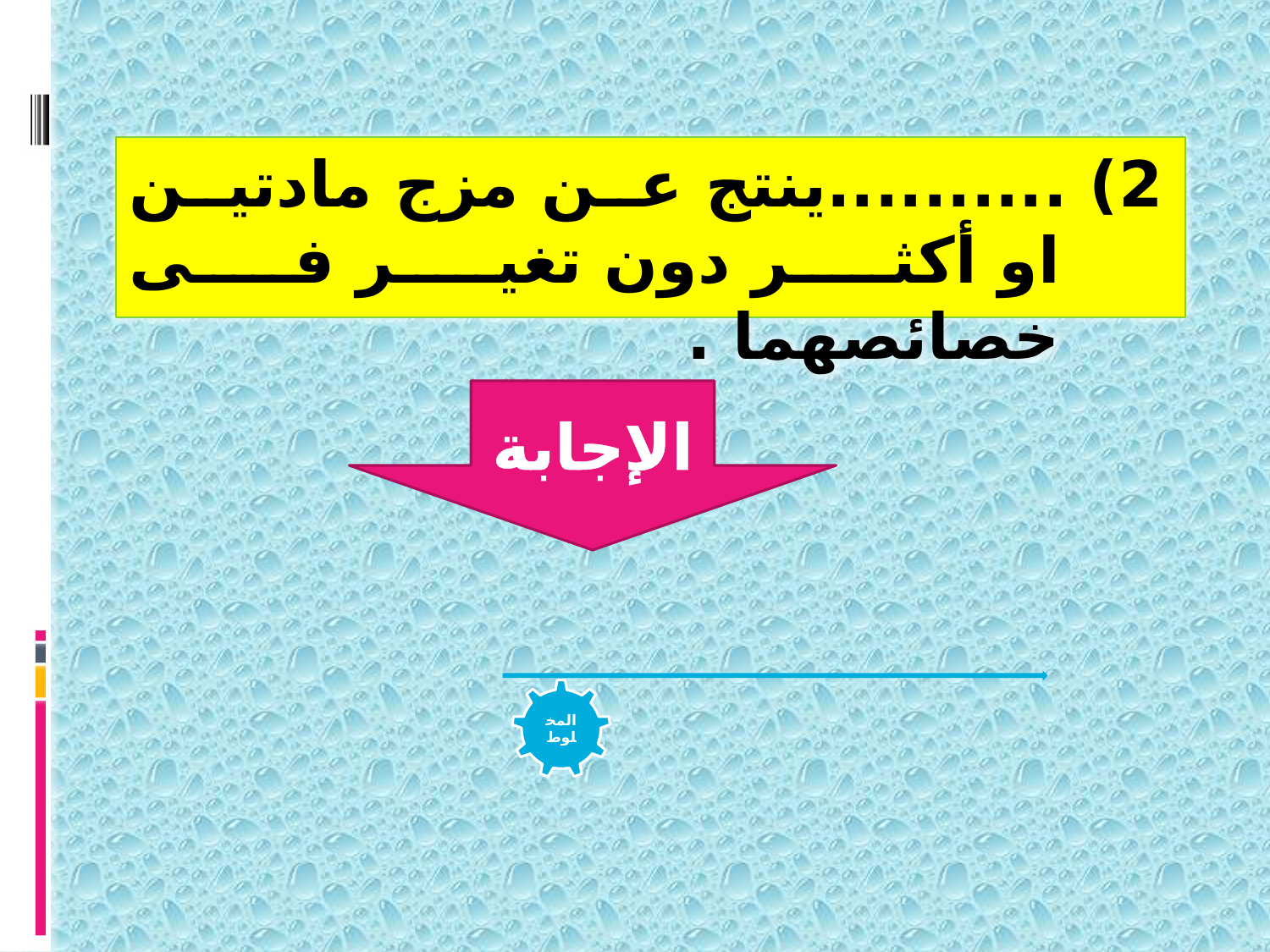

2) ..........ينتج عن مزج مادتين او أكثر دون تغير فى خصائصهما .
الإجابة
المخلوط